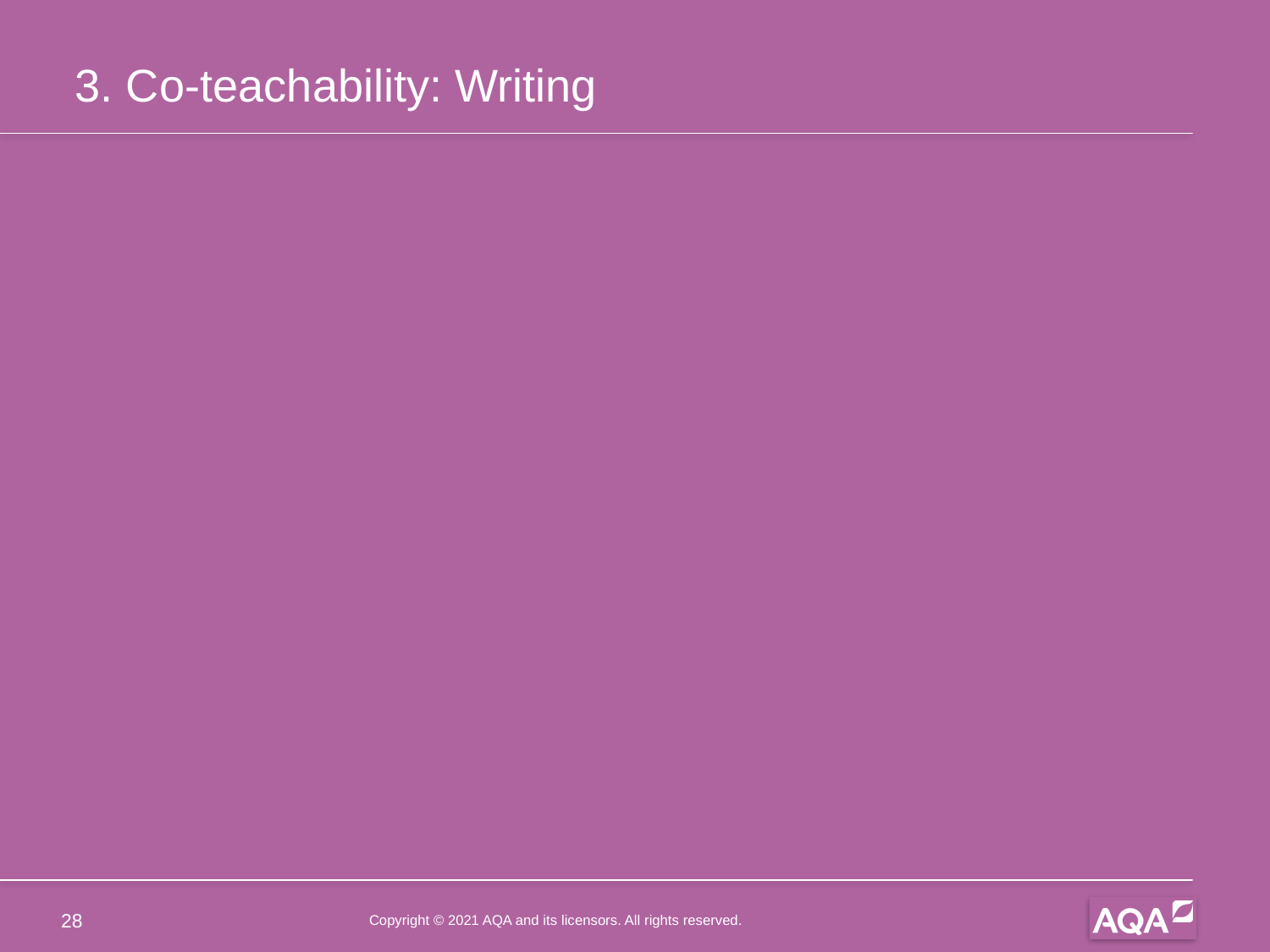

# 3. Co-teachability: Writing

28
Copyright © 2021 AQA and its licensors. All rights reserved.